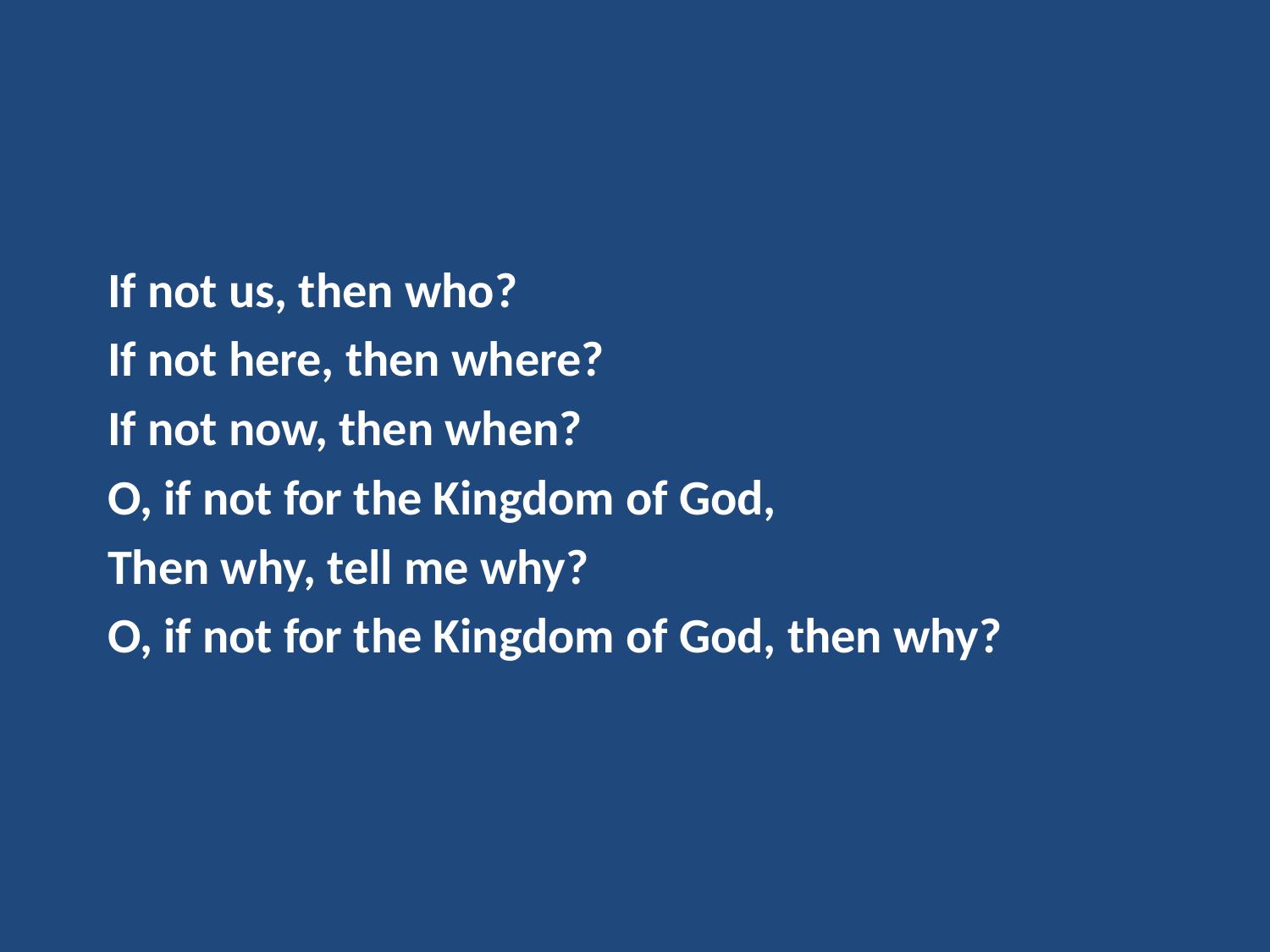

If not us, then who?
If not here, then where?
If not now, then when?
O, if not for the Kingdom of God,
Then why, tell me why?
O, if not for the Kingdom of God, then why?